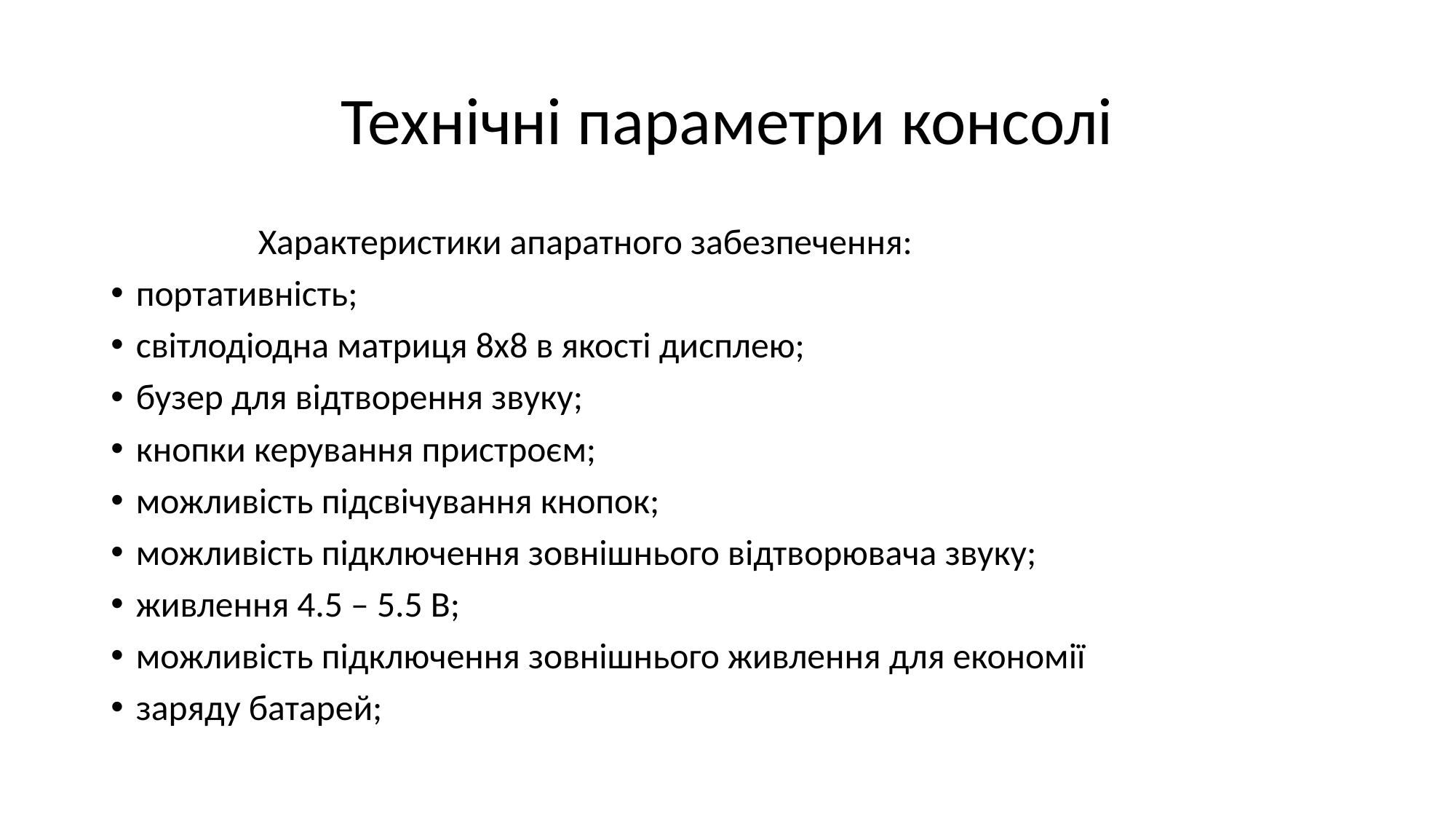

# Технічні параметри консолі
                  Характеристики апаратного забезпечення:
портативність;
світлодіодна матриця 8х8 в якості дисплею;
бузер для відтворення звуку;
кнопки керування пристроєм;
можливість підсвічування кнопок;
можливість підключення зовнішнього відтворювача звуку;
живлення 4.5 – 5.5 В;
можливість підключення зовнішнього живлення для економії
заряду батарей;